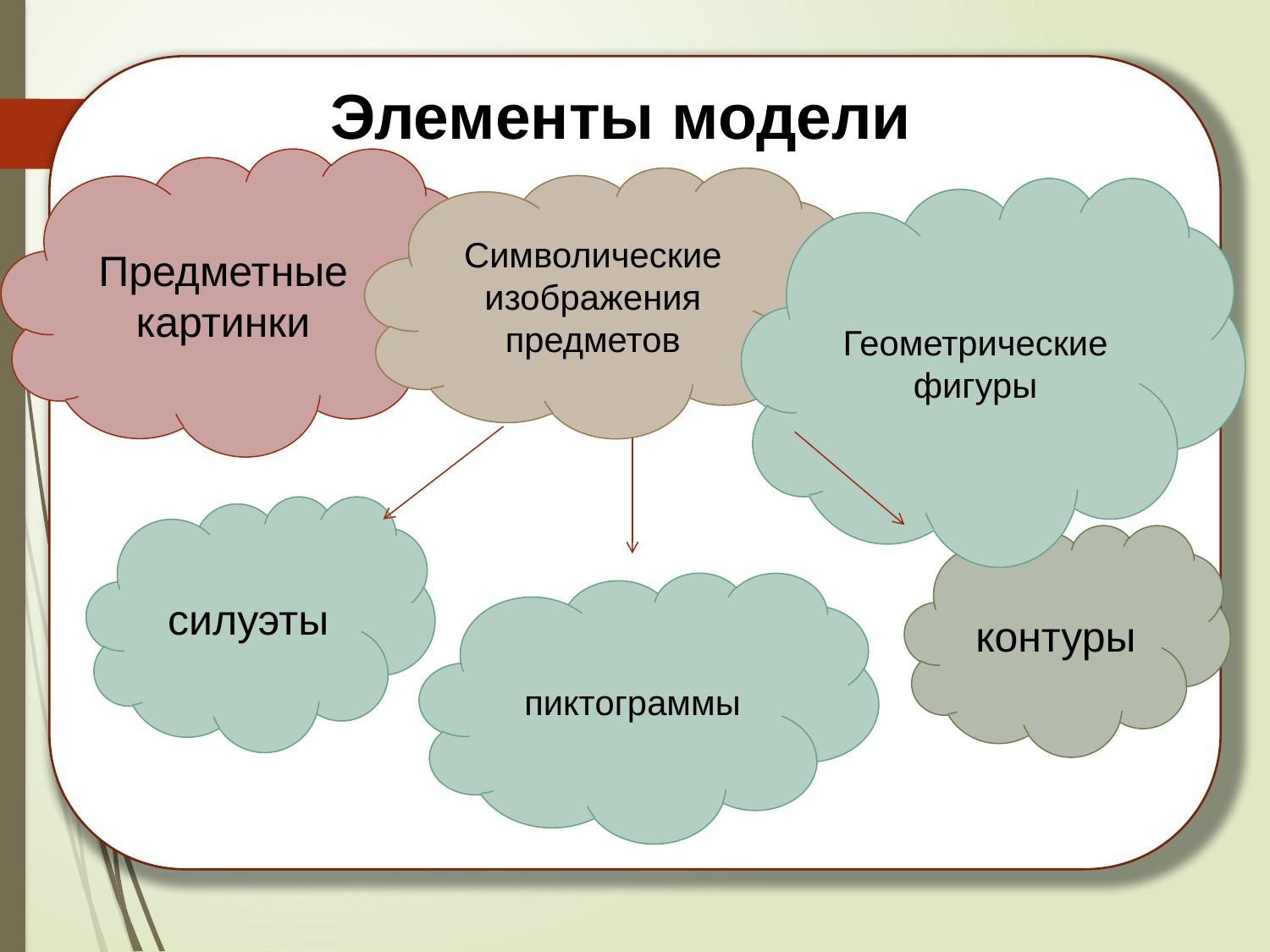

Элементы модели

Предметные картинки
Символические изображения предметов
Геометрические фигуры

силуэты
контуры
пиктограммы